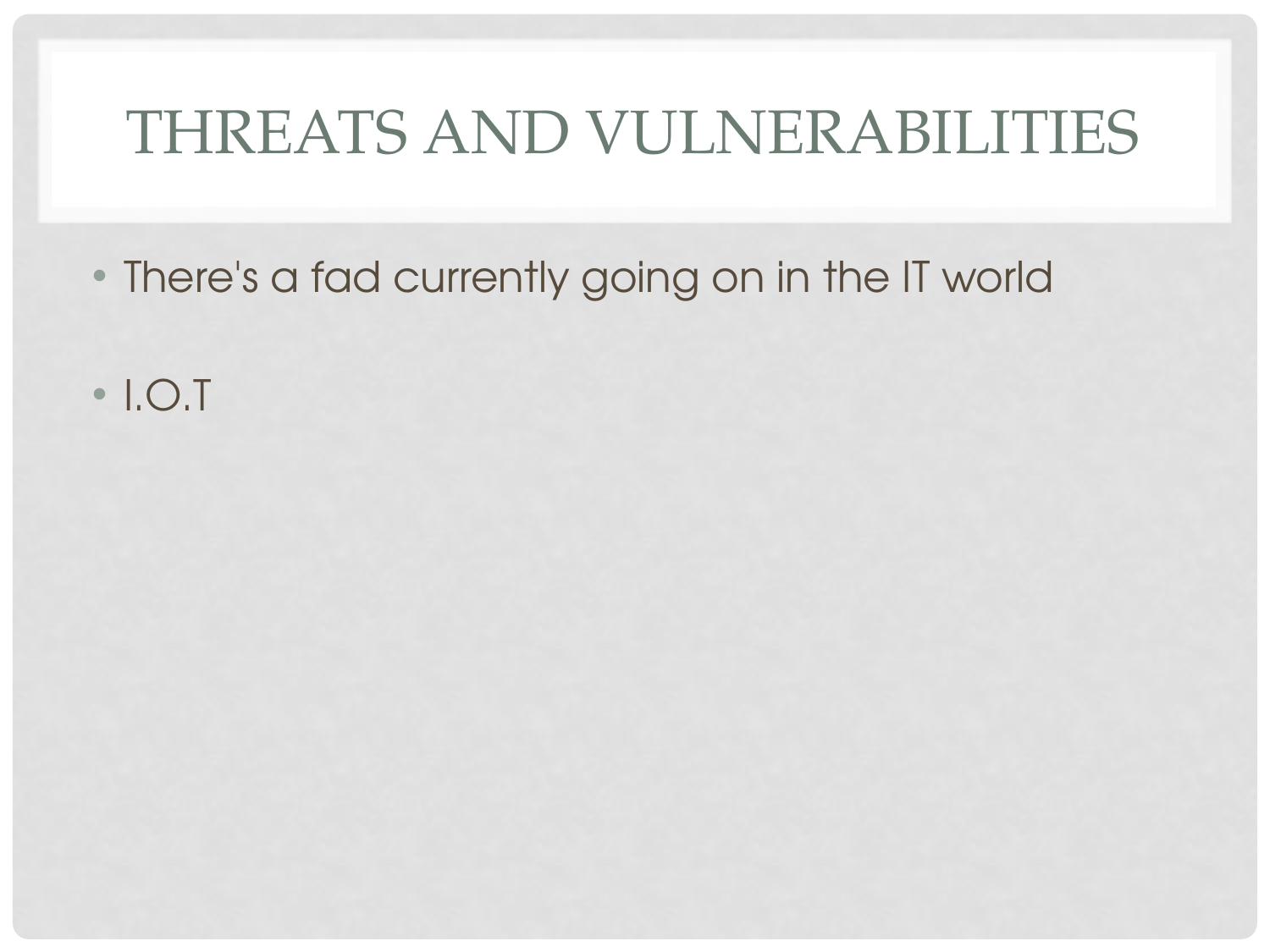

# Threats and vulnerabilities
There's a fad currently going on in the IT world

I.O.T